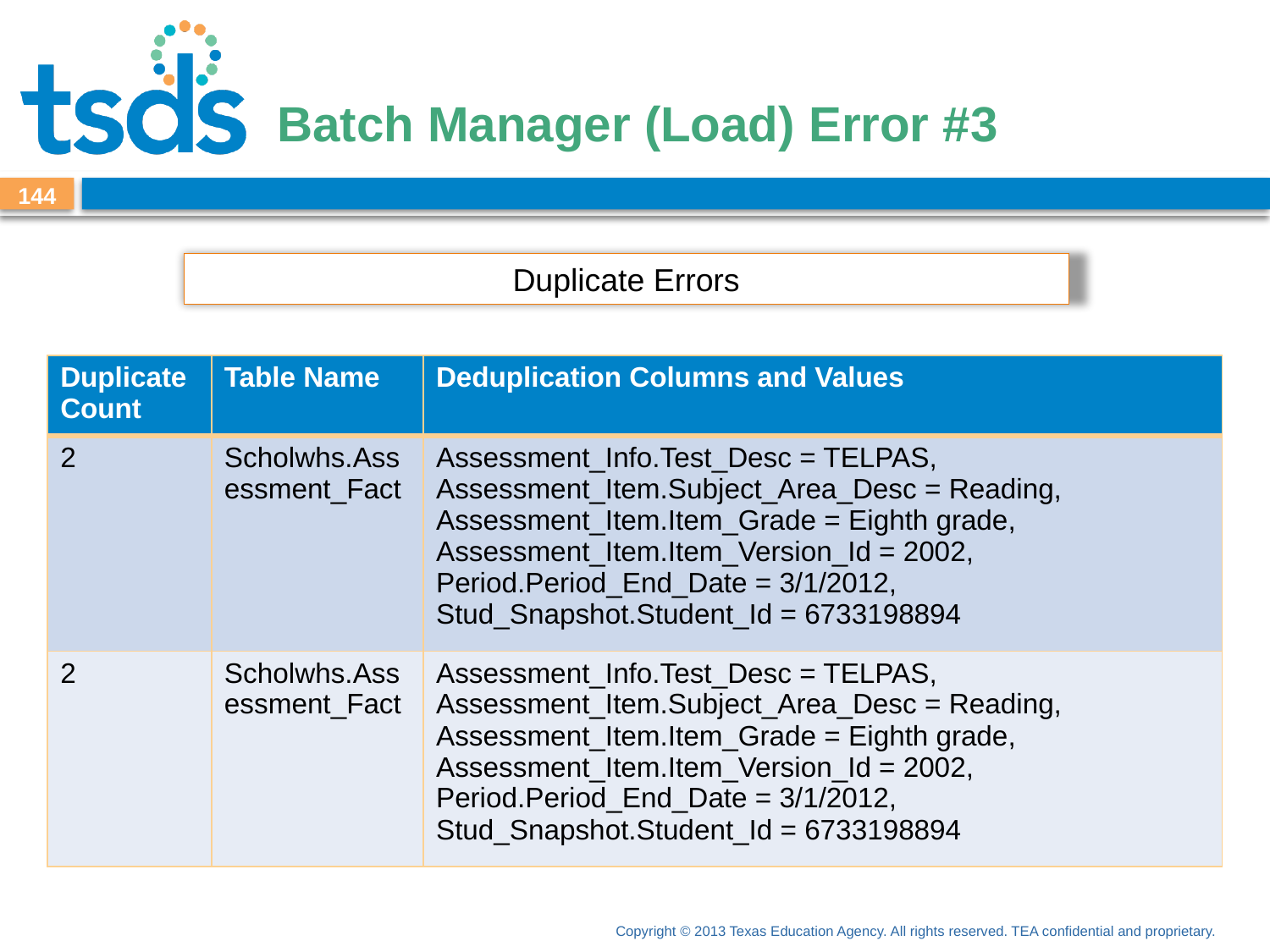

# Batch Manager (Load) Error #3

144
Duplicate Errors
| Duplicate Count | Table Name | Deduplication Columns and Values |
| --- | --- | --- |
| 2 | Scholwhs.Assessment\_Fact | Assessment\_Info.Test\_Desc = TELPAS, Assessment\_Item.Subject\_Area\_Desc = Reading, Assessment\_Item.Item\_Grade = Eighth grade, Assessment\_Item.Item\_Version\_Id = 2002, Period.Period\_End\_Date = 3/1/2012, Stud\_Snapshot.Student\_Id = 6733198894 |
| 2 | Scholwhs.Assessment\_Fact | Assessment\_Info.Test\_Desc = TELPAS, Assessment\_Item.Subject\_Area\_Desc = Reading, Assessment\_Item.Item\_Grade = Eighth grade, Assessment\_Item.Item\_Version\_Id = 2002, Period.Period\_End\_Date = 3/1/2012, Stud\_Snapshot.Student\_Id = 6733198894 |